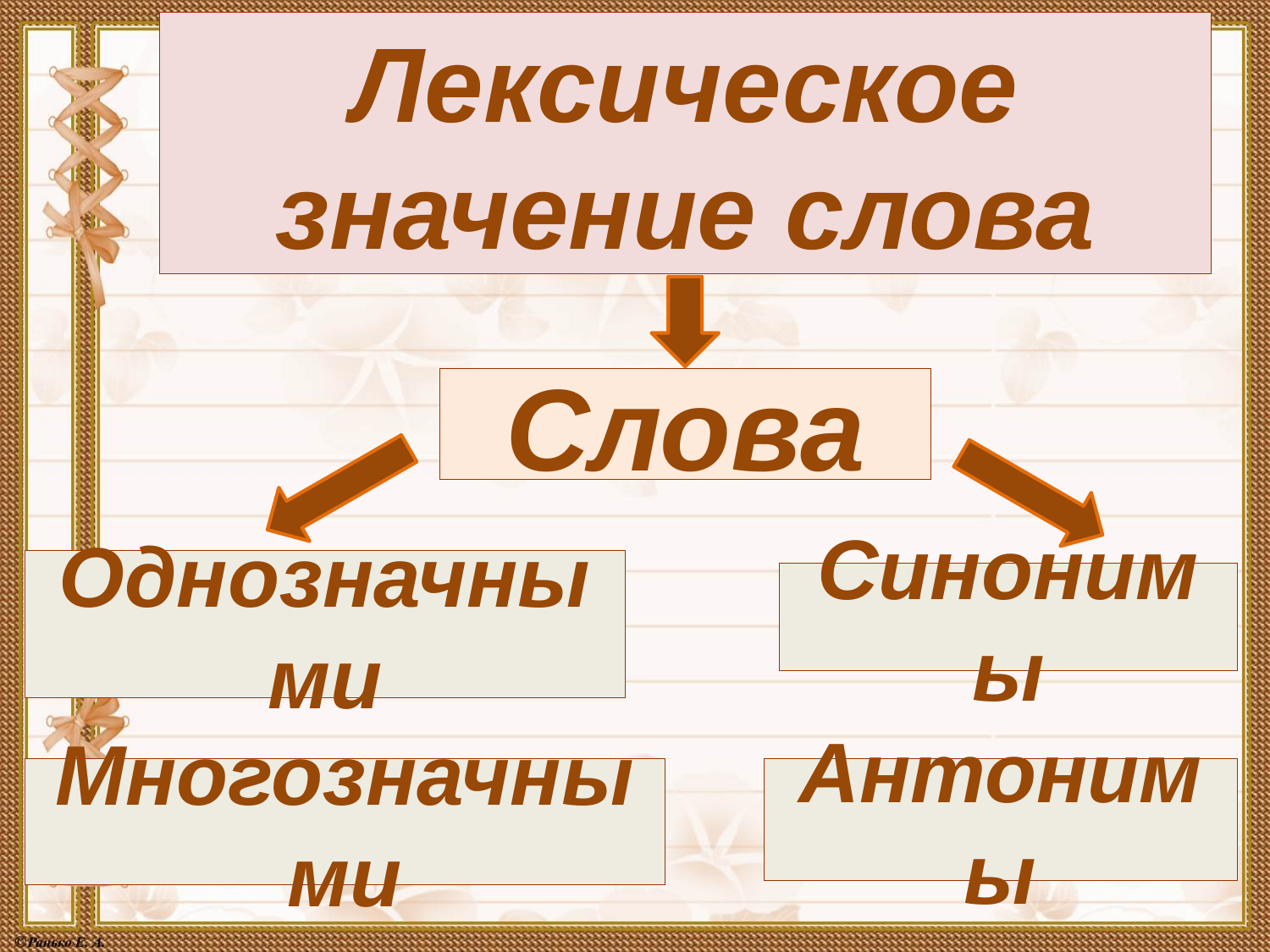

Лексическое значение слова

Слова

Однозначными
Синонимы
Антонимы
Многозначными